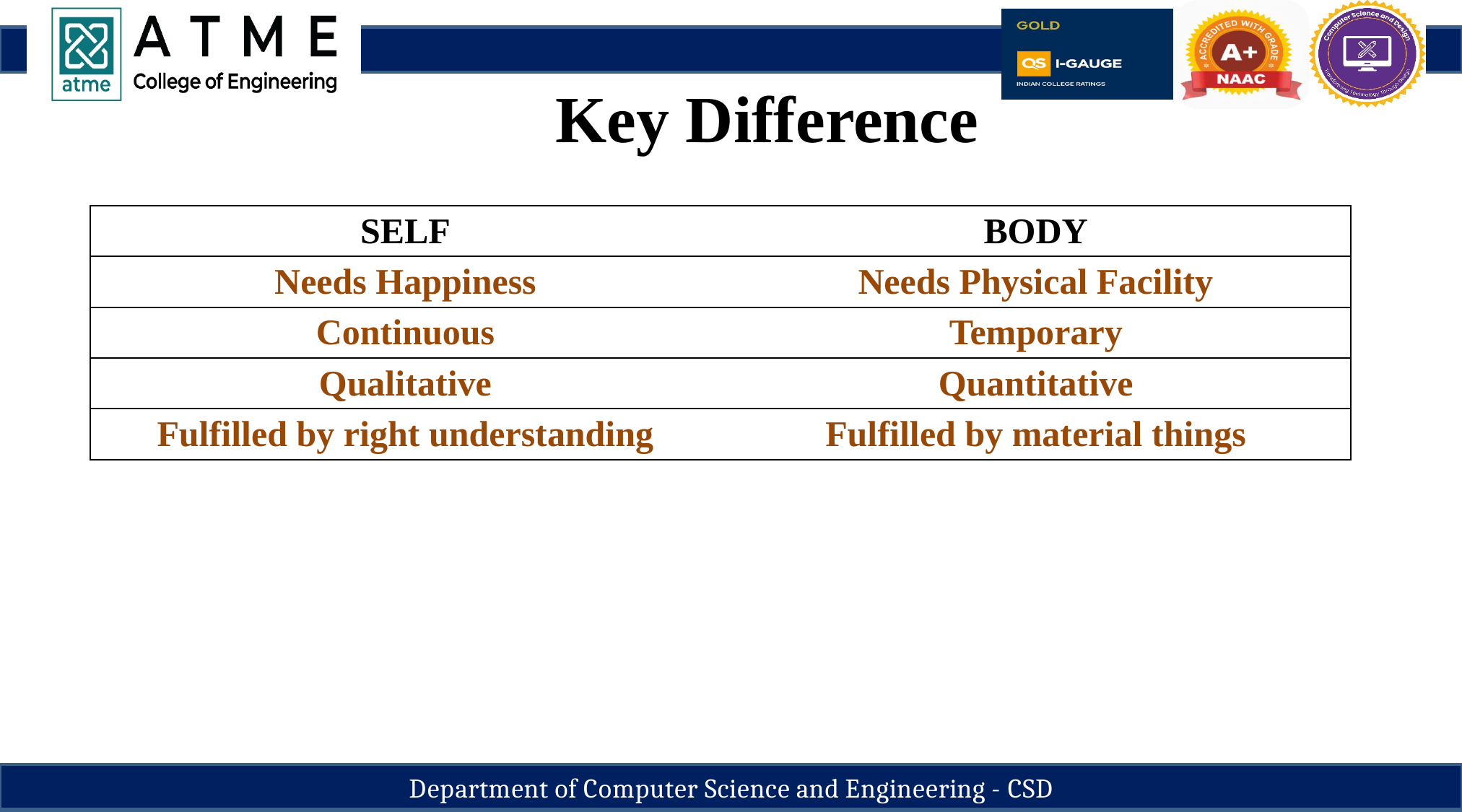

Key Difference

| SELF | BODY |
| --- | --- |
| Needs Happiness | Needs Physical Facility |
| Continuous | Temporary |
| Qualitative | Quantitative |
| Fulfilled by right understanding | Fulfilled by material things |
Department of Computer Science and Engineering - CSD